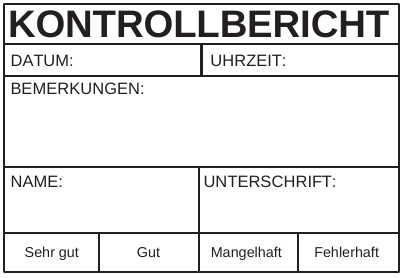

# KONTROLLBERICHT
DATUM:	UHRZEIT: BEMERKUNGEN:
NAME:
UNTERSCHRIFT:
Gut
Sehr gut
Mangelhaft
Fehlerhaft